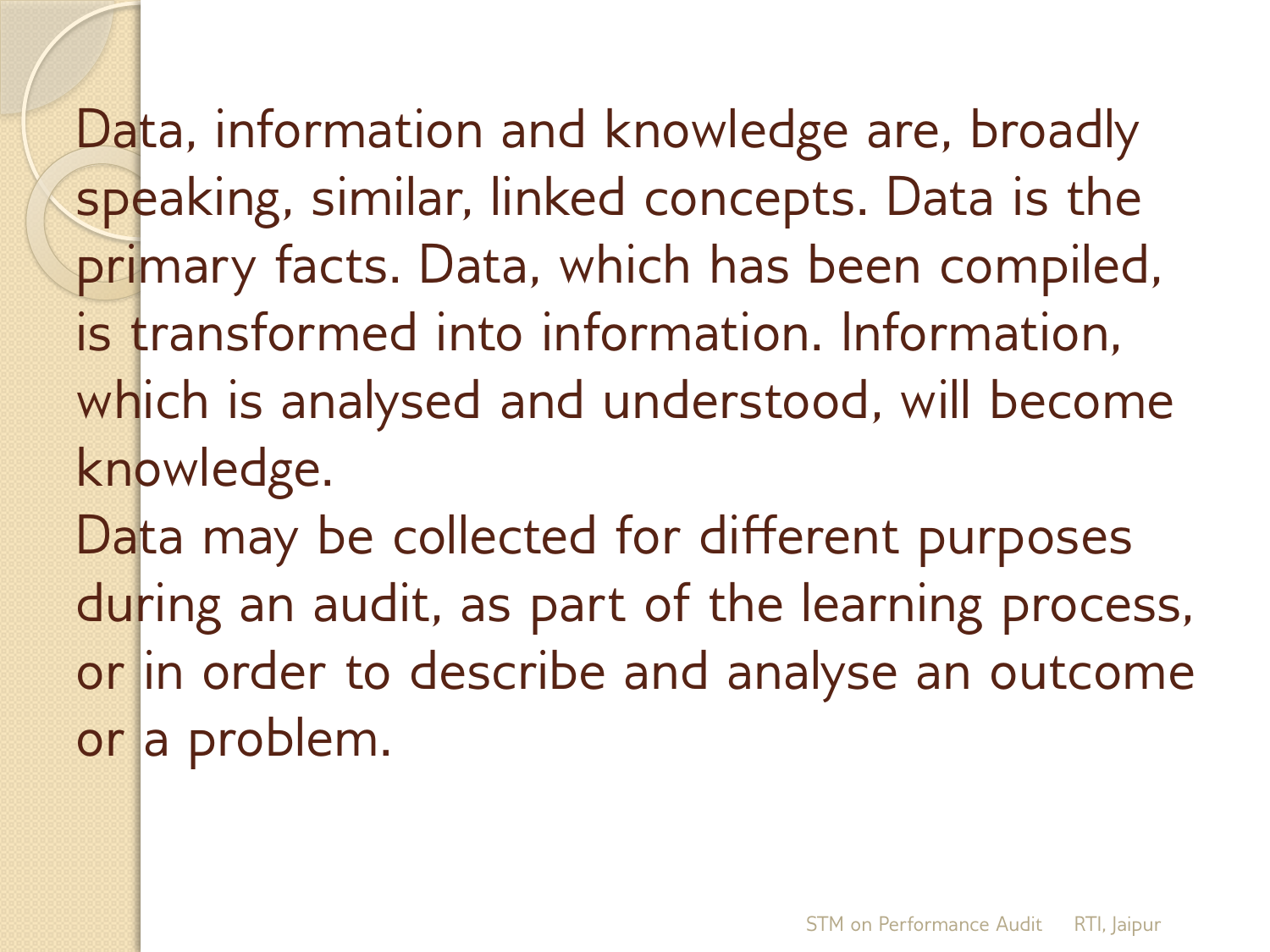

# Data, information and knowledge are, broadly speaking, similar, linked concepts. Data is the primary facts. Data, which has been compiled, is transformed into information. Information, which is analysed and understood, will become knowledge. Data may be collected for different purposes during an audit, as part of the learning process, or in order to describe and analyse an outcome or a problem.
STM on Performance Audit     RTI, Jaipur